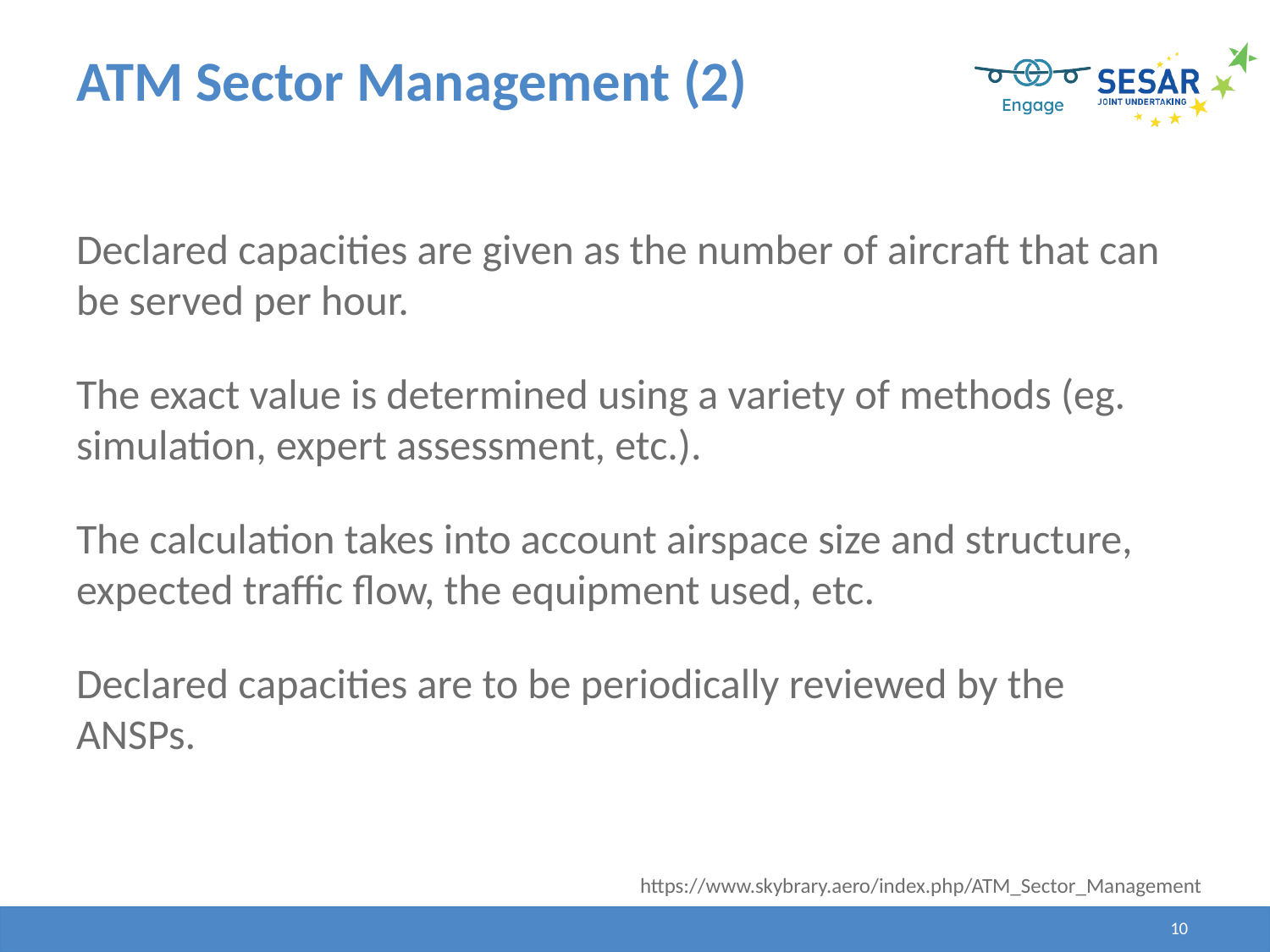

# ATM Sector Management (2)
Declared capacities are given as the number of aircraft that can be served per hour.

The exact value is determined using a variety of methods (eg. simulation, expert assessment, etc.).

The calculation takes into account airspace size and structure, expected traffic flow, the equipment used, etc.

Declared capacities are to be periodically reviewed by the ANSPs.
https://www.skybrary.aero/index.php/ATM_Sector_Management
10